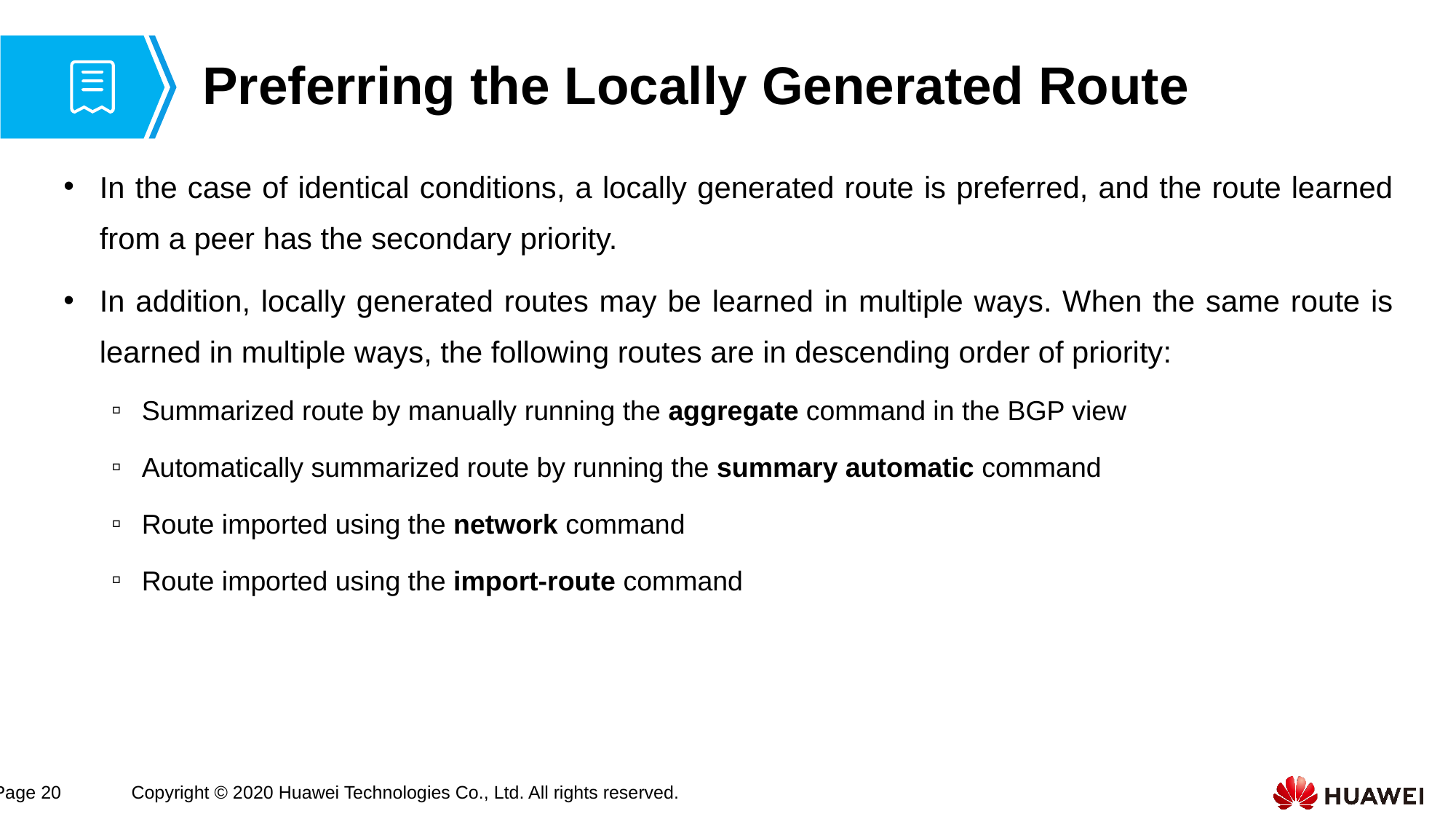

# Preferring the Locally Generated Route
In the case of identical conditions, a locally generated route is preferred, and the route learned from a peer has the secondary priority.
In addition, locally generated routes may be learned in multiple ways. When the same route is learned in multiple ways, the following routes are in descending order of priority:
Summarized route by manually running the aggregate command in the BGP view
Automatically summarized route by running the summary automatic command
Route imported using the network command
Route imported using the import-route command